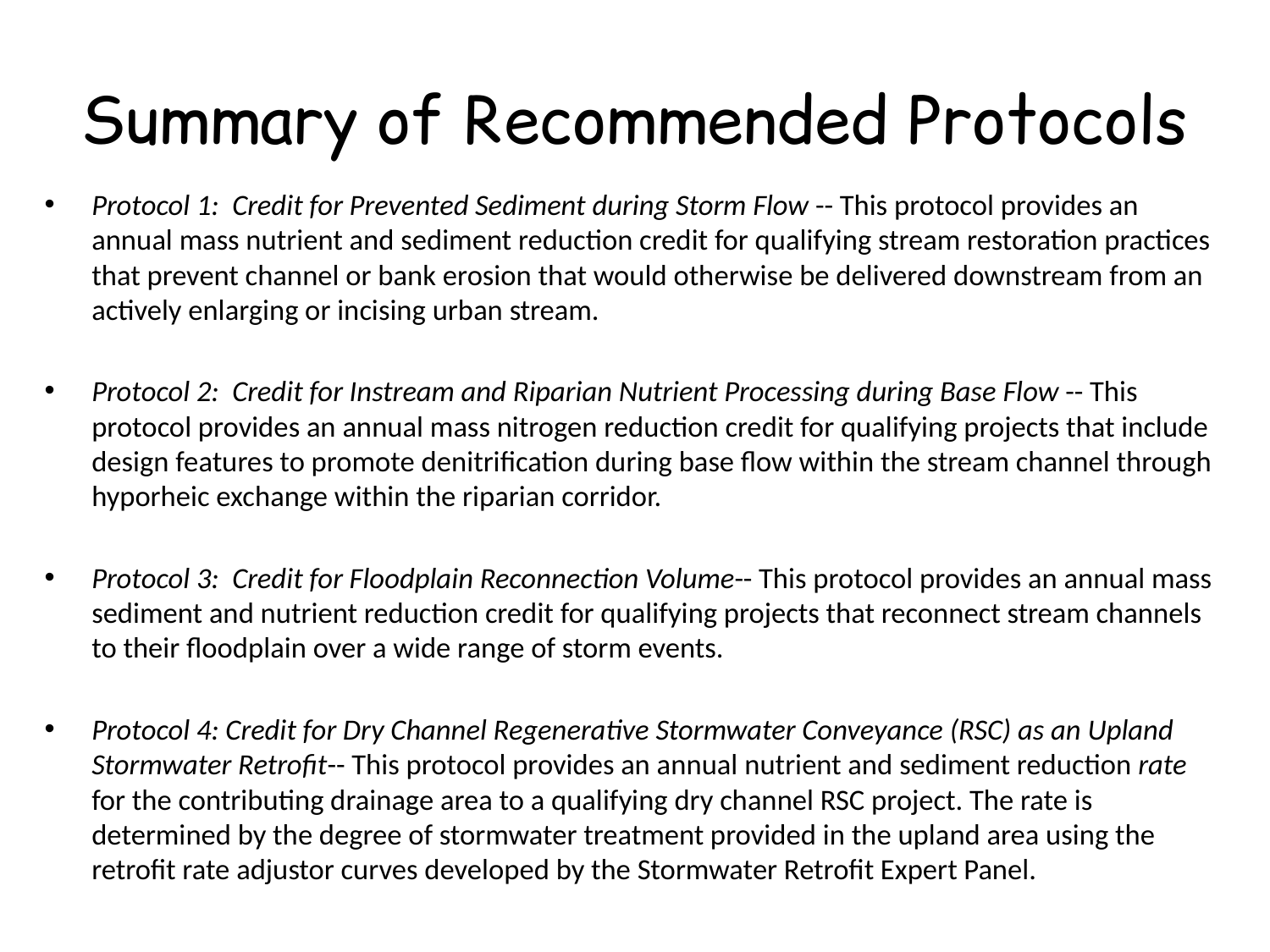

# Summary of Recommended Protocols
Protocol 1:  Credit for Prevented Sediment during Storm Flow -- This protocol provides an annual mass nutrient and sediment reduction credit for qualifying stream restoration practices that prevent channel or bank erosion that would otherwise be delivered downstream from an actively enlarging or incising urban stream.

Protocol 2:  Credit for Instream and Riparian Nutrient Processing during Base Flow -- This protocol provides an annual mass nitrogen reduction credit for qualifying projects that include design features to promote denitrification during base flow within the stream channel through hyporheic exchange within the riparian corridor.

Protocol 3:  Credit for Floodplain Reconnection Volume-- This protocol provides an annual mass sediment and nutrient reduction credit for qualifying projects that reconnect stream channels to their floodplain over a wide range of storm events.

Protocol 4: Credit for Dry Channel Regenerative Stormwater Conveyance (RSC) as an Upland Stormwater Retrofit-- This protocol provides an annual nutrient and sediment reduction rate for the contributing drainage area to a qualifying dry channel RSC project. The rate is determined by the degree of stormwater treatment provided in the upland area using the retrofit rate adjustor curves developed by the Stormwater Retrofit Expert Panel.